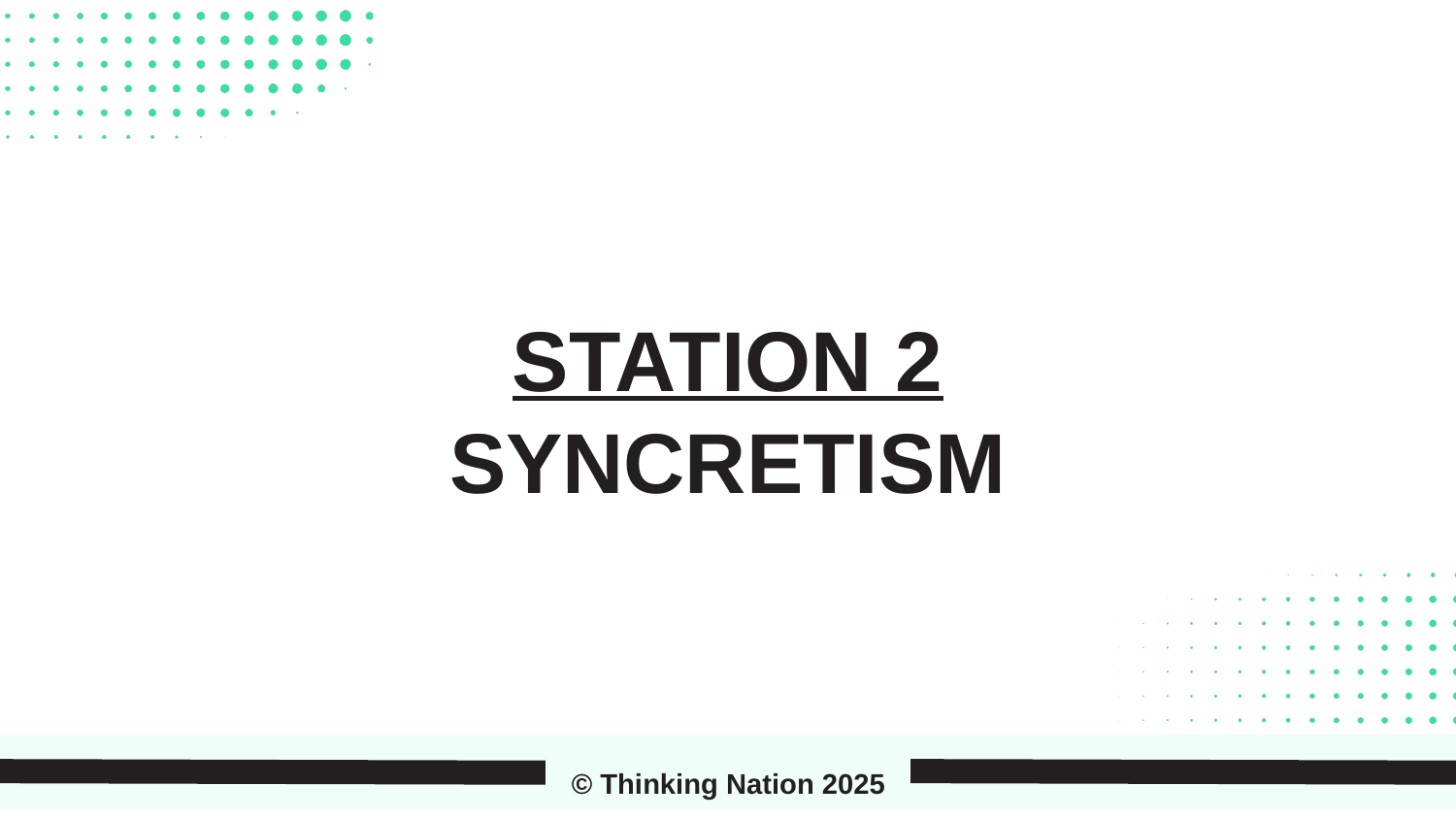

STATION 2
SYNCRETISM

© Thinking Nation 2025